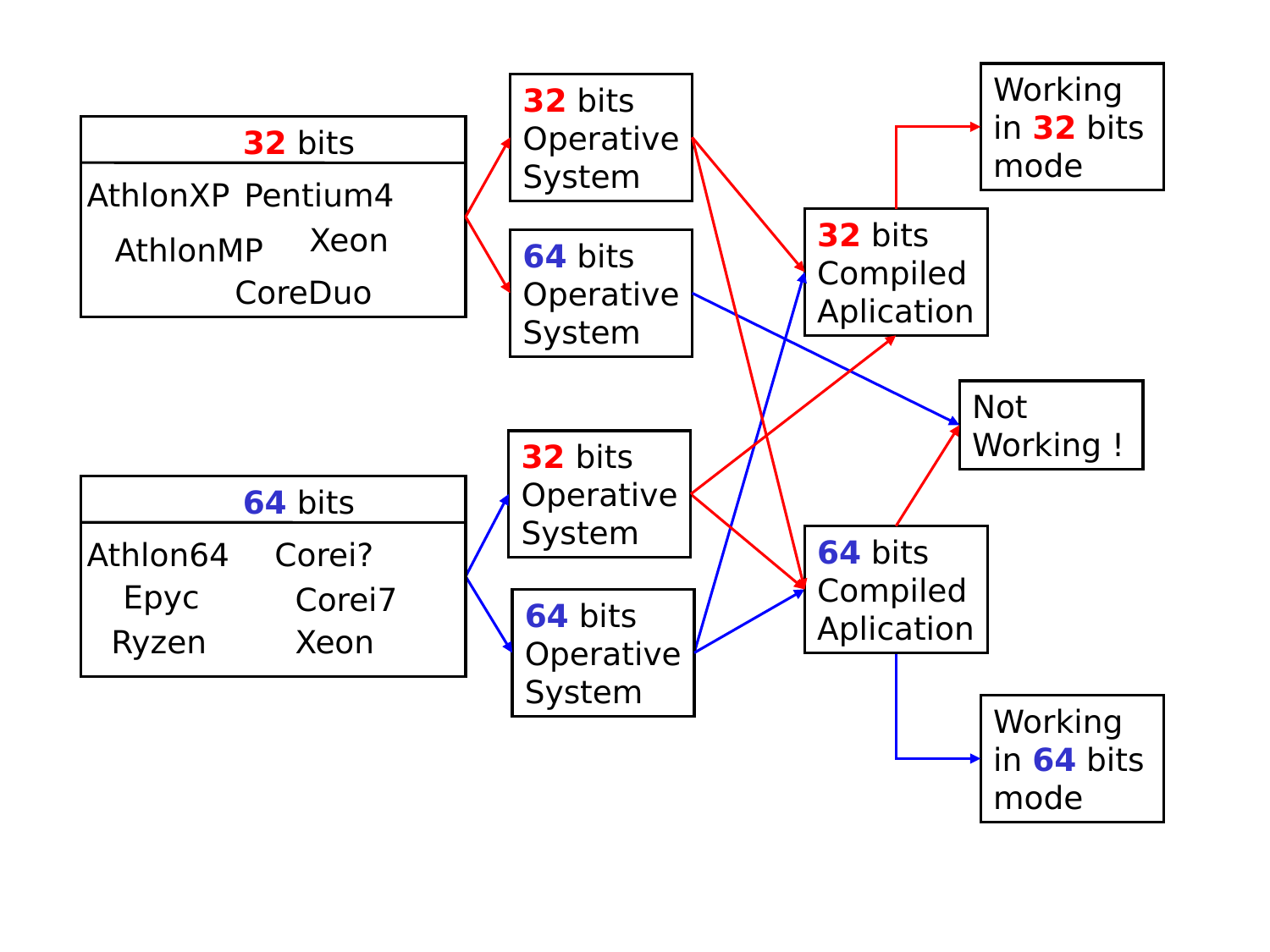

Working in 32 bits mode
32 bits
Operative
System

32 bits

AthlonXP
Pentium4
32 bits
Compiled
Aplication
Xeon
64 bits
Operative
System
Not Working !
AthlonMP
CoreDuo
32 bits
Operative
System

64 bits

Athlon64
Corei?
Epyc
Corei7
Ryzen
Xeon
64 bits
Compiled
Aplication
64 bits
Operative
System
Working in 64 bits mode